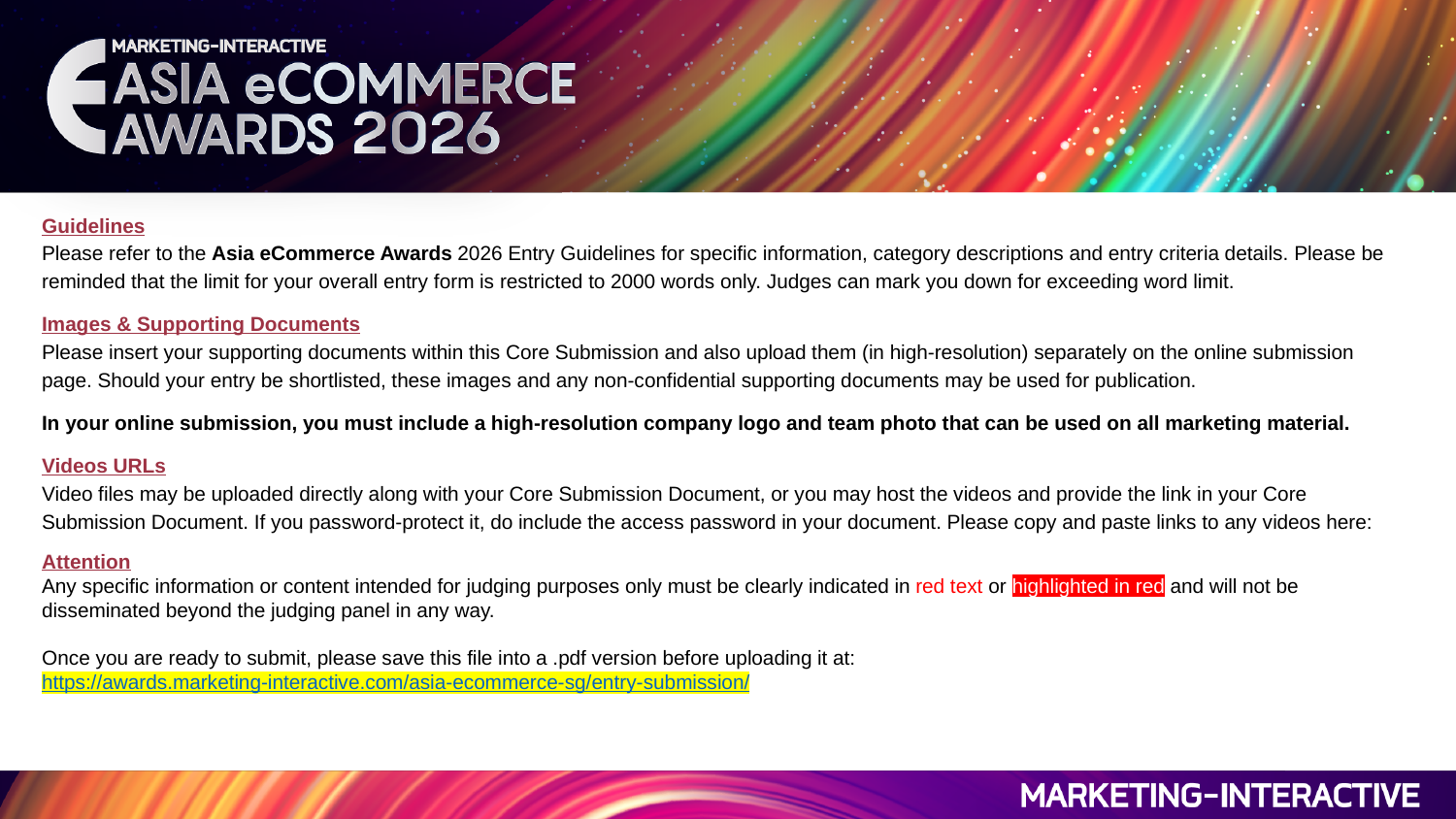

Guidelines
Please refer to the Asia eCommerce Awards 2026 Entry Guidelines for specific information, category descriptions and entry criteria details. Please be reminded that the limit for your overall entry form is restricted to 2000 words only. Judges can mark you down for exceeding word limit.
Images & Supporting Documents
Please insert your supporting documents within this Core Submission and also upload them (in high-resolution) separately on the online submission page. Should your entry be shortlisted, these images and any non-confidential supporting documents may be used for publication.
In your online submission, you must include a high-resolution company logo and team photo that can be used on all marketing material.
Videos URLs
Video files may be uploaded directly along with your Core Submission Document, or you may host the videos and provide the link in your Core Submission Document. If you password-protect it, do include the access password in your document. Please copy and paste links to any videos here:
Attention
Any specific information or content intended for judging purposes only must be clearly indicated in red text or highlighted in red and will not be disseminated beyond the judging panel in any way.
Once you are ready to submit, please save this file into a .pdf version before uploading it at: https://awards.marketing-interactive.com/asia-ecommerce-sg/entry-submission/